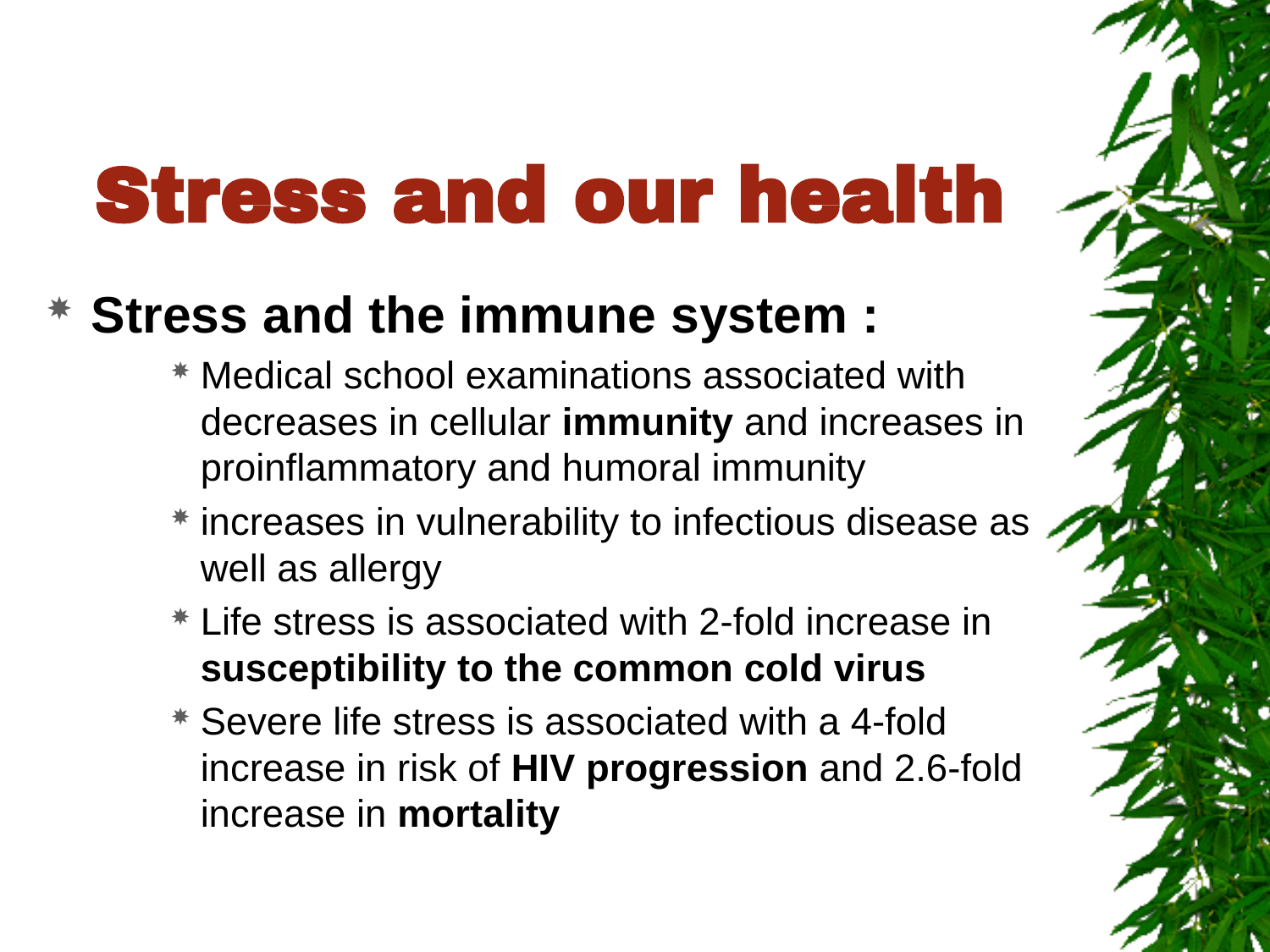

# Stress and our health
Stress and the immune system :
Medical school examinations associated with decreases in cellular immunity and increases in proinflammatory and humoral immunity
increases in vulnerability to infectious disease as well as allergy
Life stress is associated with 2-fold increase in susceptibility to the common cold virus
Severe life stress is associated with a 4-fold increase in risk of HIV progression and 2.6-fold increase in mortality